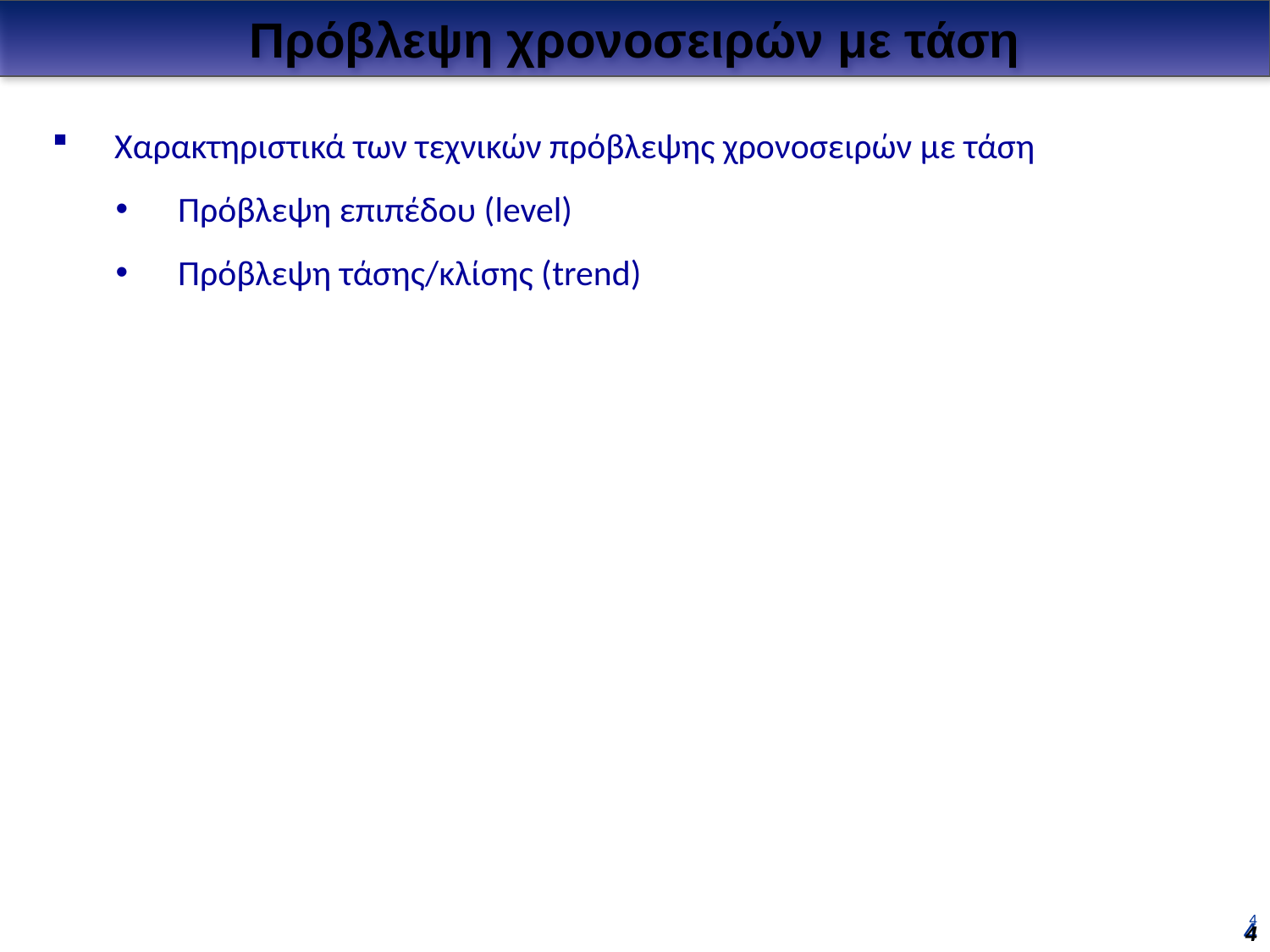

Πρόβλεψη χρονοσειρών με τάση
Χαρακτηριστικά των τεχνικών πρόβλεψης χρονοσειρών με τάση
Πρόβλεψη επιπέδου (level)
Πρόβλεψη τάσης/κλίσης (trend)
4
4
4
4